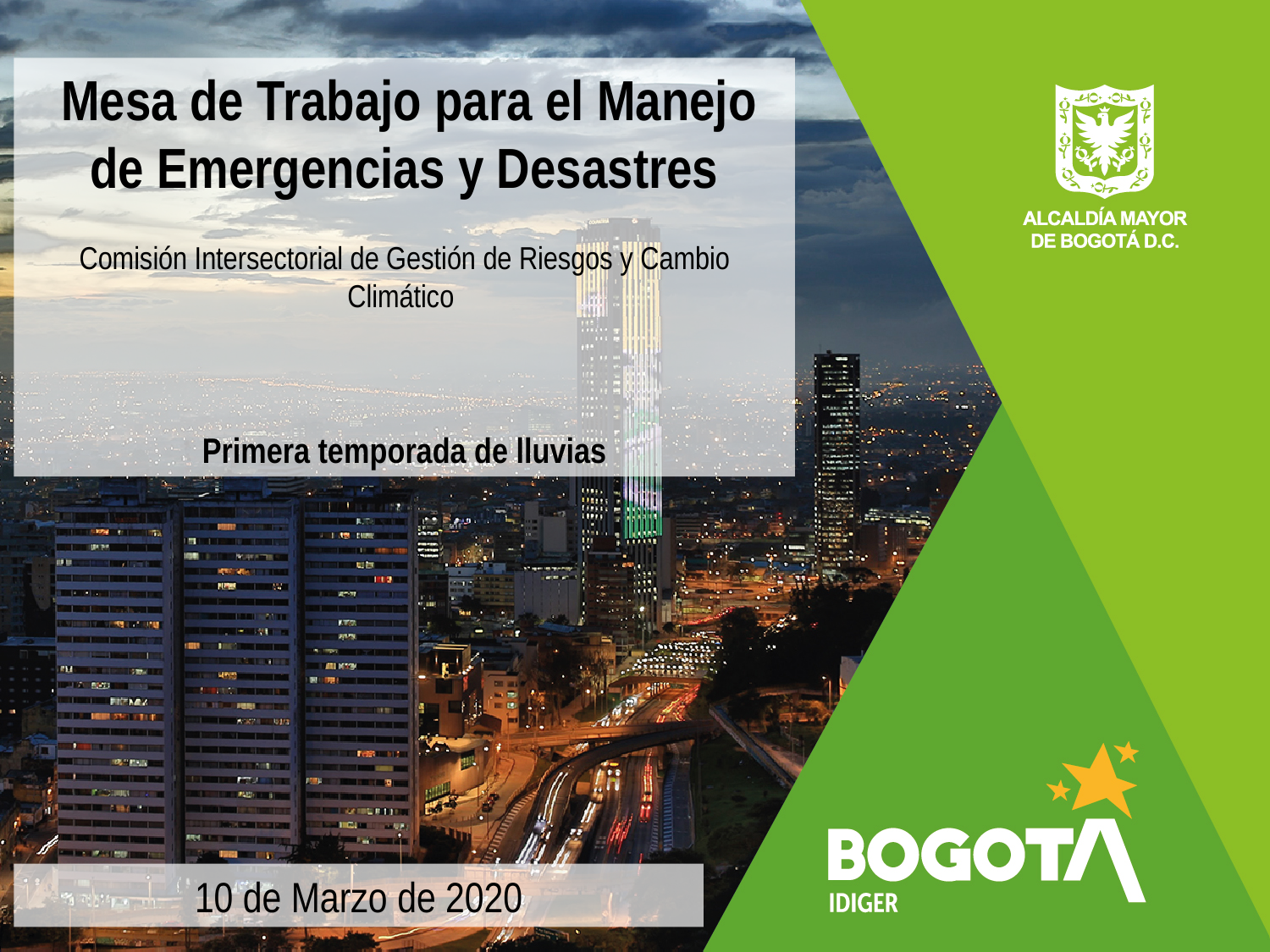

Mesa de Trabajo para el Manejo de Emergencias y Desastres

Comisión Intersectorial de Gestión de Riesgos y Cambio Climático

Primera temporada de lluvias
10 de Marzo de 2020